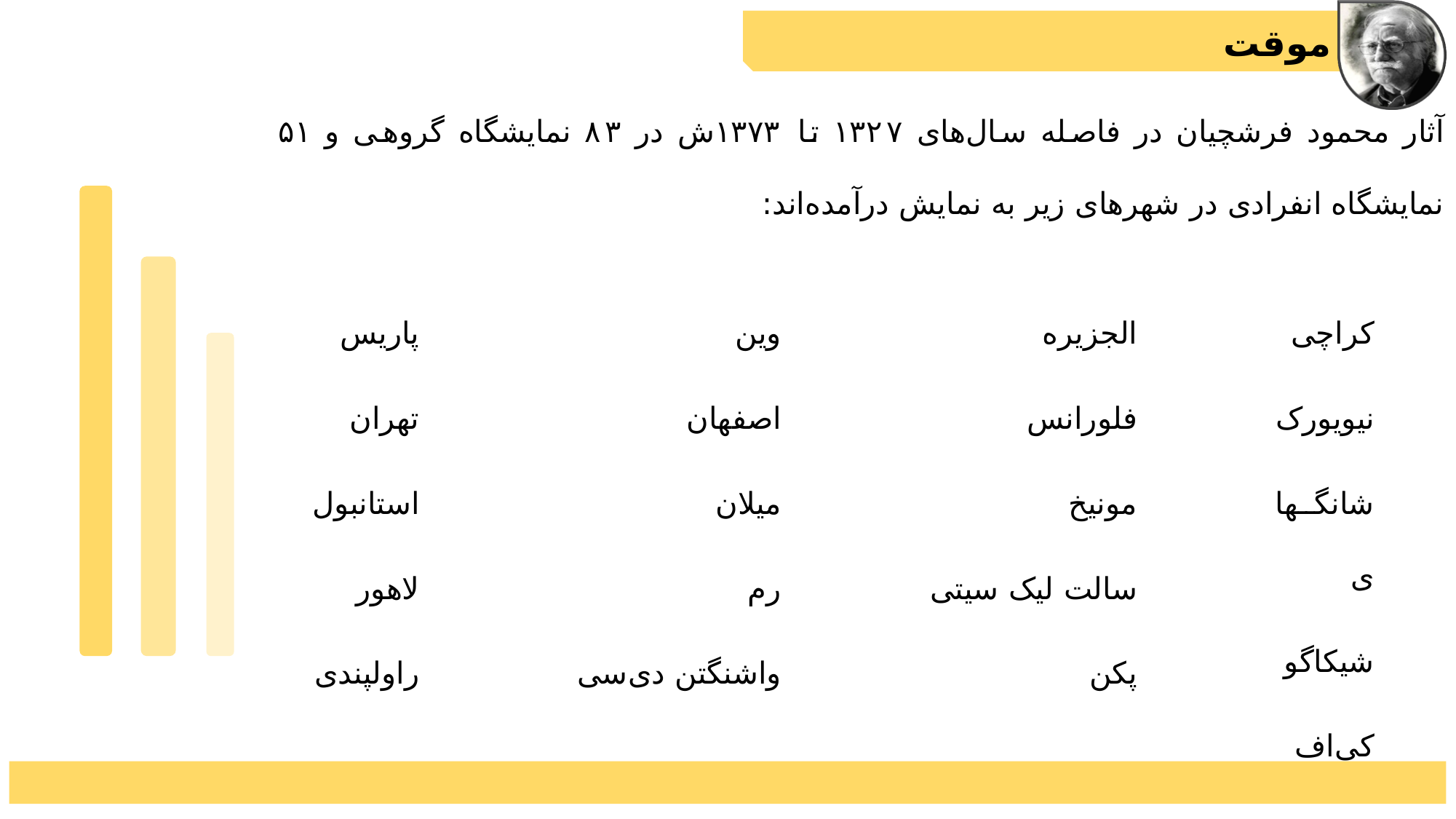

موقت
آثار محمود فرشچیان در فاصله سال‌های ۱۳۲۷ تا ۱۳۷۳ش در ۸۳ نمایشگاه گروهی و ۵۱ نمایشگاه انفرادی در شهرهای زیر به نمایش درآمده‌اند:

پاریس
تهران
استانبول
لاهور
راولپندی
وین
اصفهان
میلان
رم
واشنگتن دی‌سی
الجزیره
فلورانس
مونیخ
سالت لیک سیتی
پکن
کراچی
نیویورک
شانگهای
شیکاگو
کی‌اف